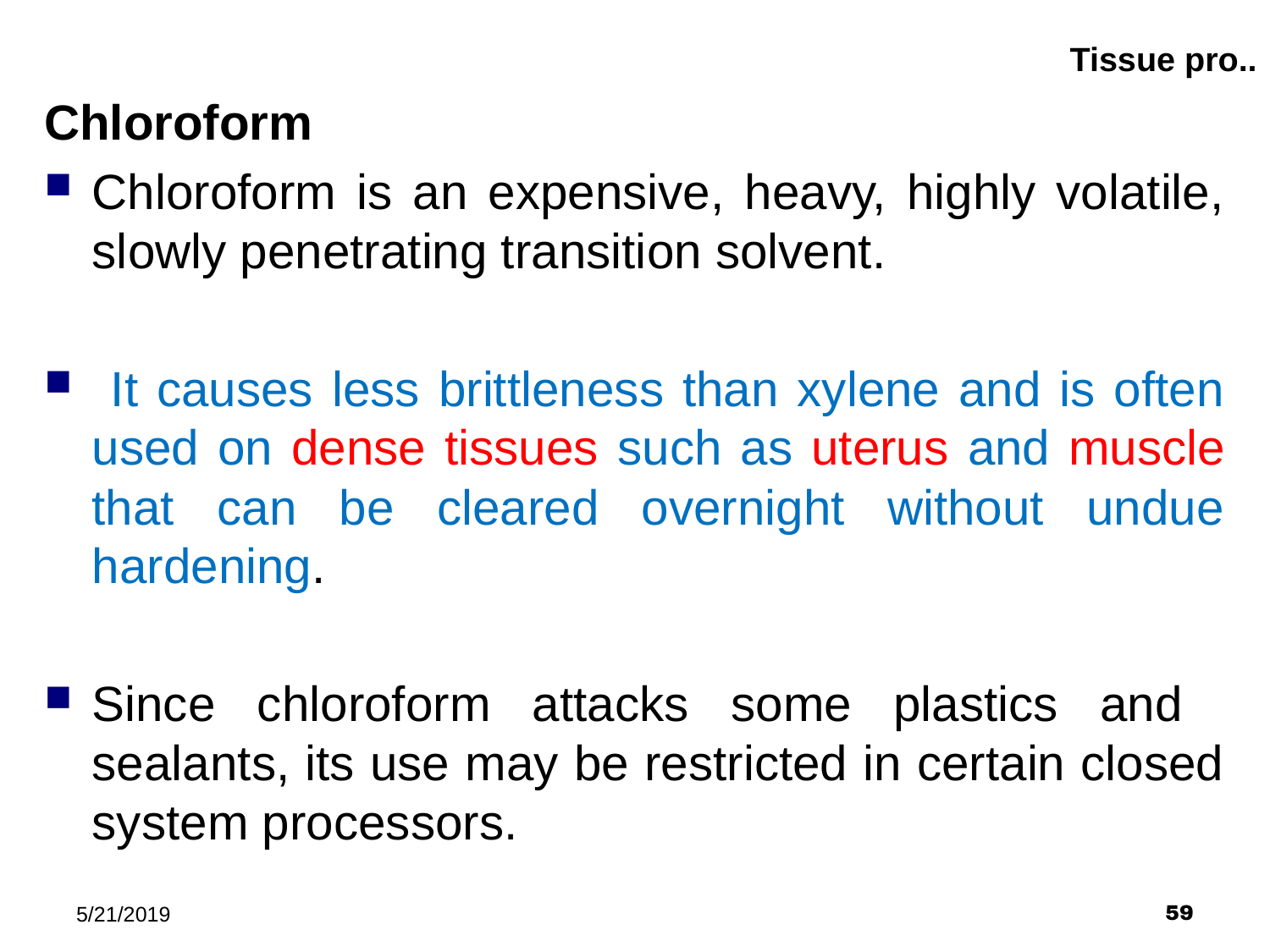

# Tissue pro..
Chloroform
Chloroform is an expensive, heavy, highly volatile, slowly penetrating transition solvent.

 It causes less brittleness than xylene and is often used on dense tissues such as uterus and muscle that can be cleared overnight without undue hardening.

Since chloroform attacks some plastics and  sealants, its use may be restricted in certain closed system processors.
5/21/2019
59